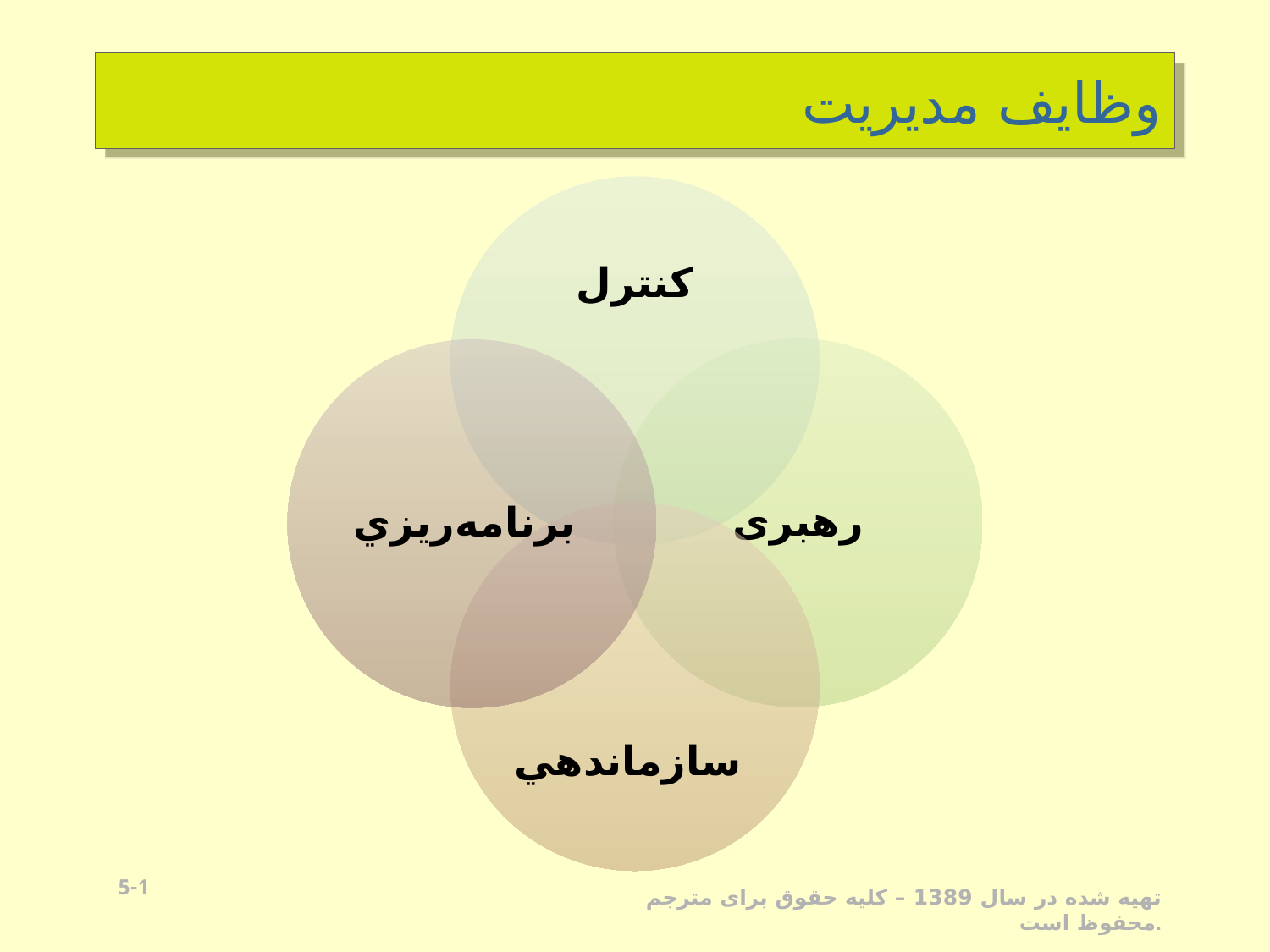

# وظایف مدیریت
کنترل
رهبری
سازماندهي
برنامه‌ريزي
1-5